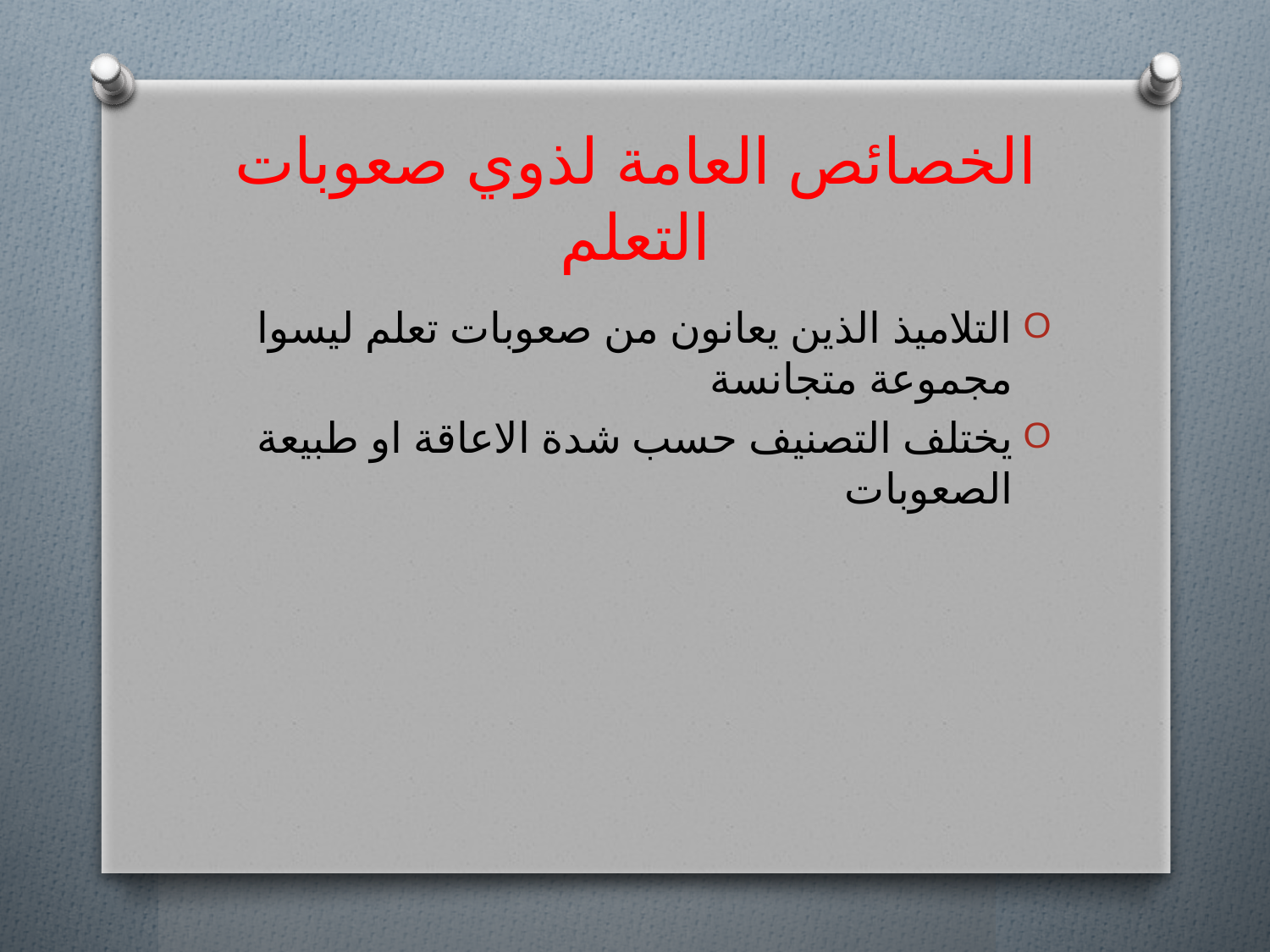

# الخصائص العامة لذوي صعوبات التعلم
التلاميذ الذين يعانون من صعوبات تعلم ليسوا مجموعة متجانسة
يختلف التصنيف حسب شدة الاعاقة او طبيعة الصعوبات